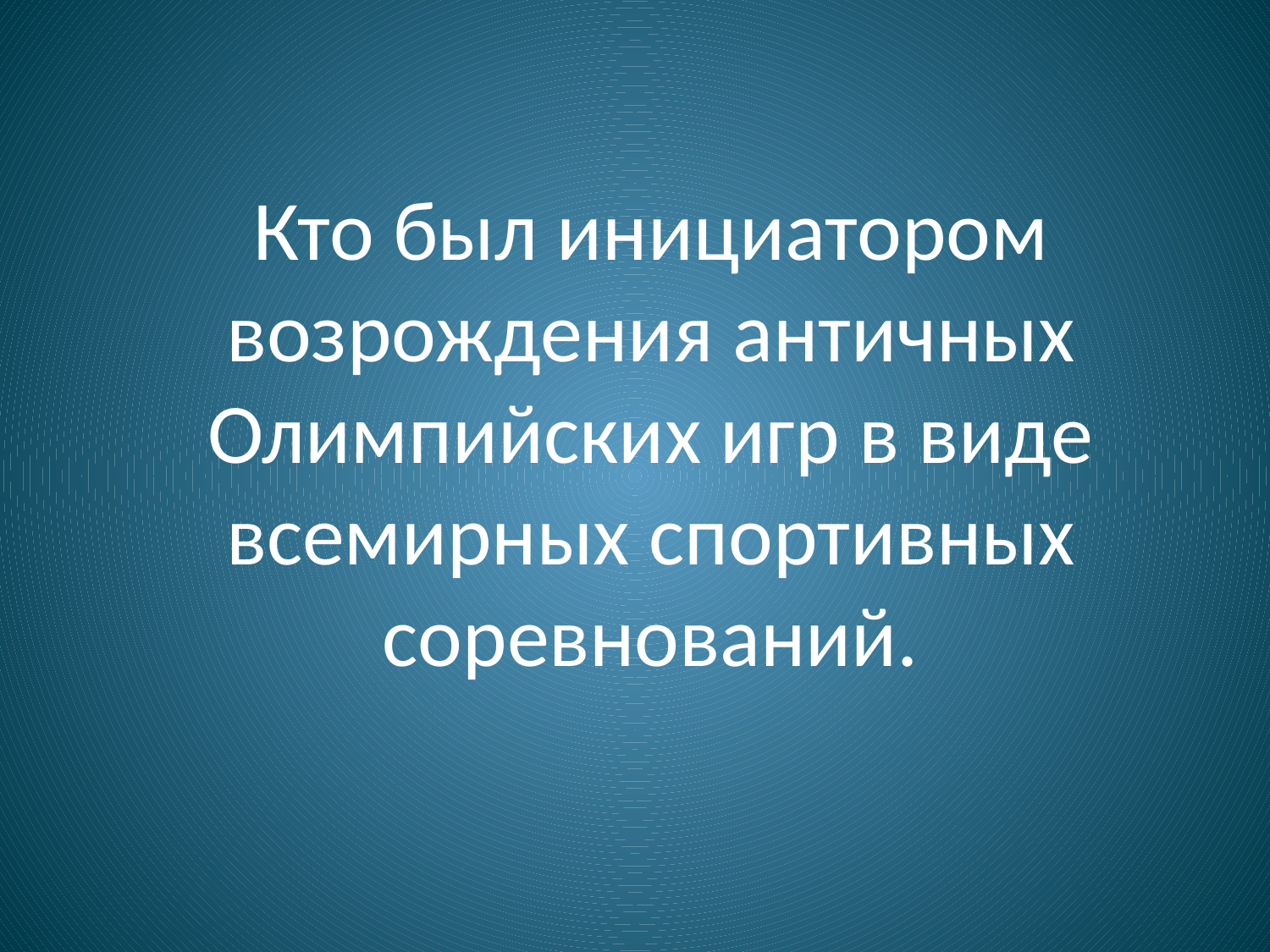

Кто был инициатором возрождения античных Олимпийских игр в виде всемирных спортивных соревнований.